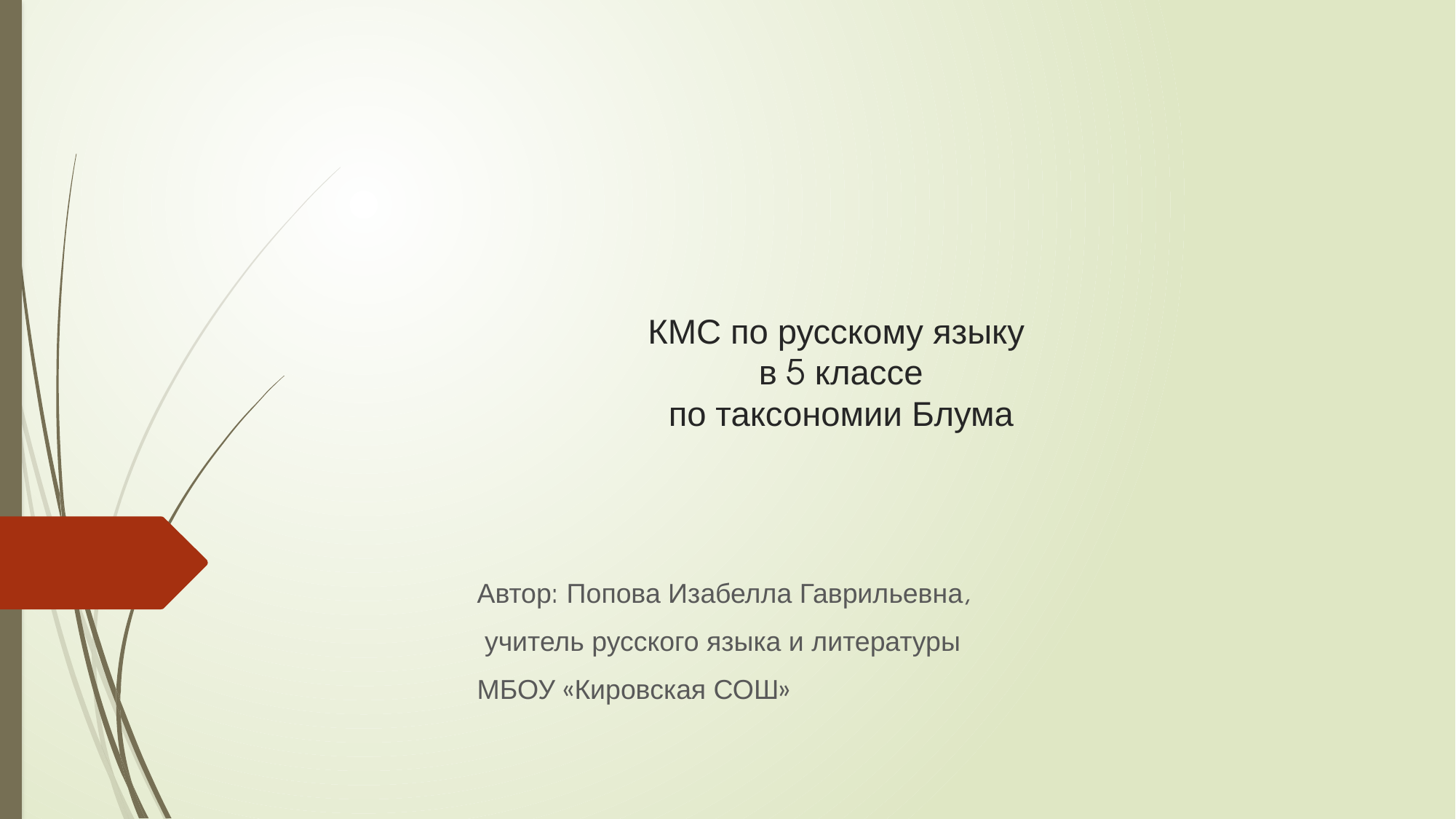

# КМС по русскому языку в 5 классе по таксономии Блума
Автор: Попова Изабелла Гаврильевна,
 учитель русского языка и литературы
МБОУ «Кировская СОШ»